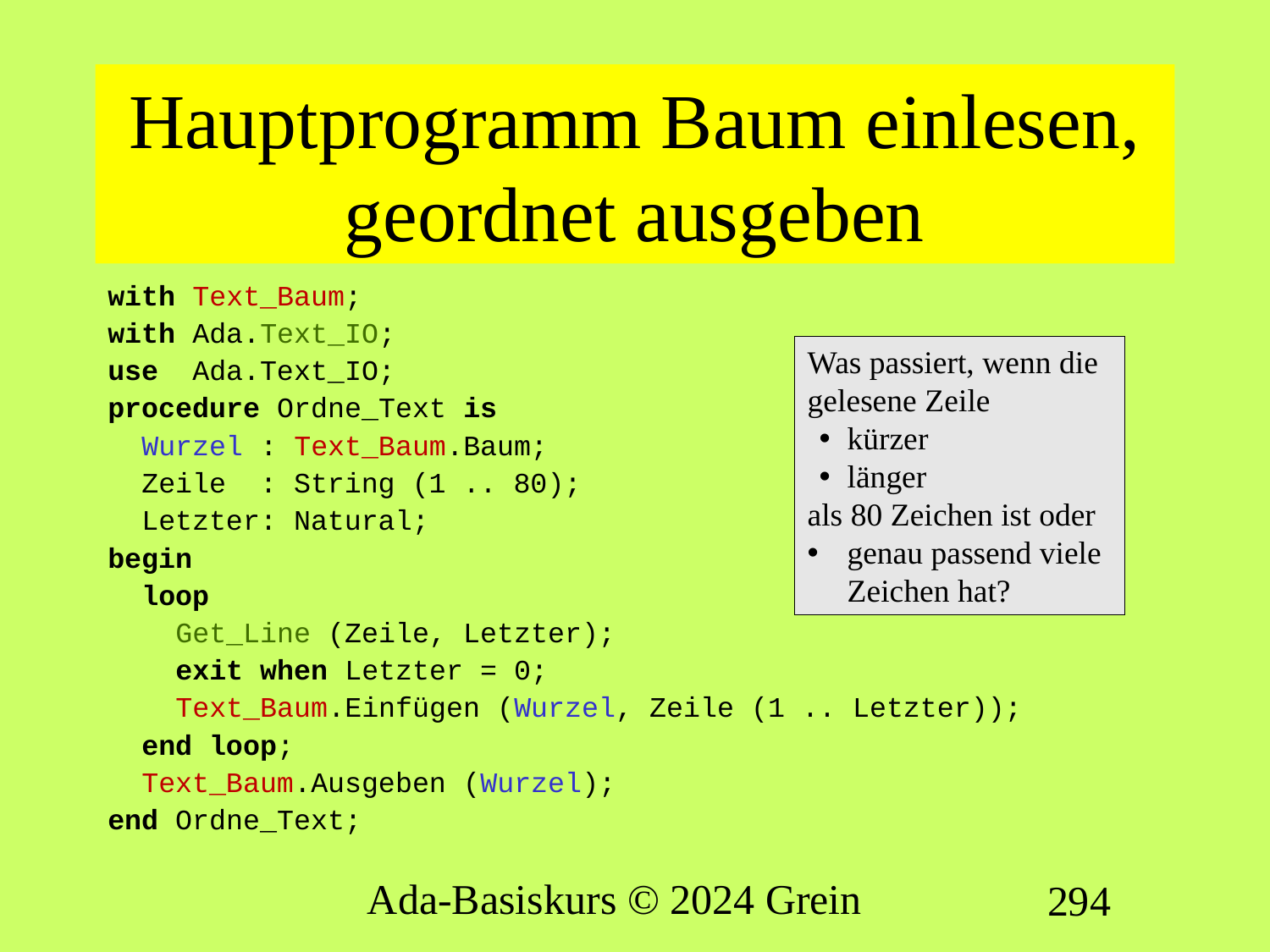

# Hauptprogramm Baum einlesen, geordnet ausgeben
with Text_Baum;
with Ada.Text_IO;
use  Ada.Text_IO;
procedure Ordne_Text is
  Wurzel : Text_Baum.Baum;
  Zeile  : String (1 .. 80);
  Letzter: Natural;
begin
  loop
    Get_Line (Zeile, Letzter);
    exit when Letzter = 0;
    Text_Baum.Einfügen (Wurzel, Zeile (1 .. Letzter));
  end loop;
  Text_Baum.Ausgeben (Wurzel);
end Ordne_Text;
Was passiert, wenn die gelesene Zeile
kürzer
länger
als 80 Zeichen ist oder
genau passend viele Zeichen hat?
Ada-Basiskurs © 2024 Grein
294